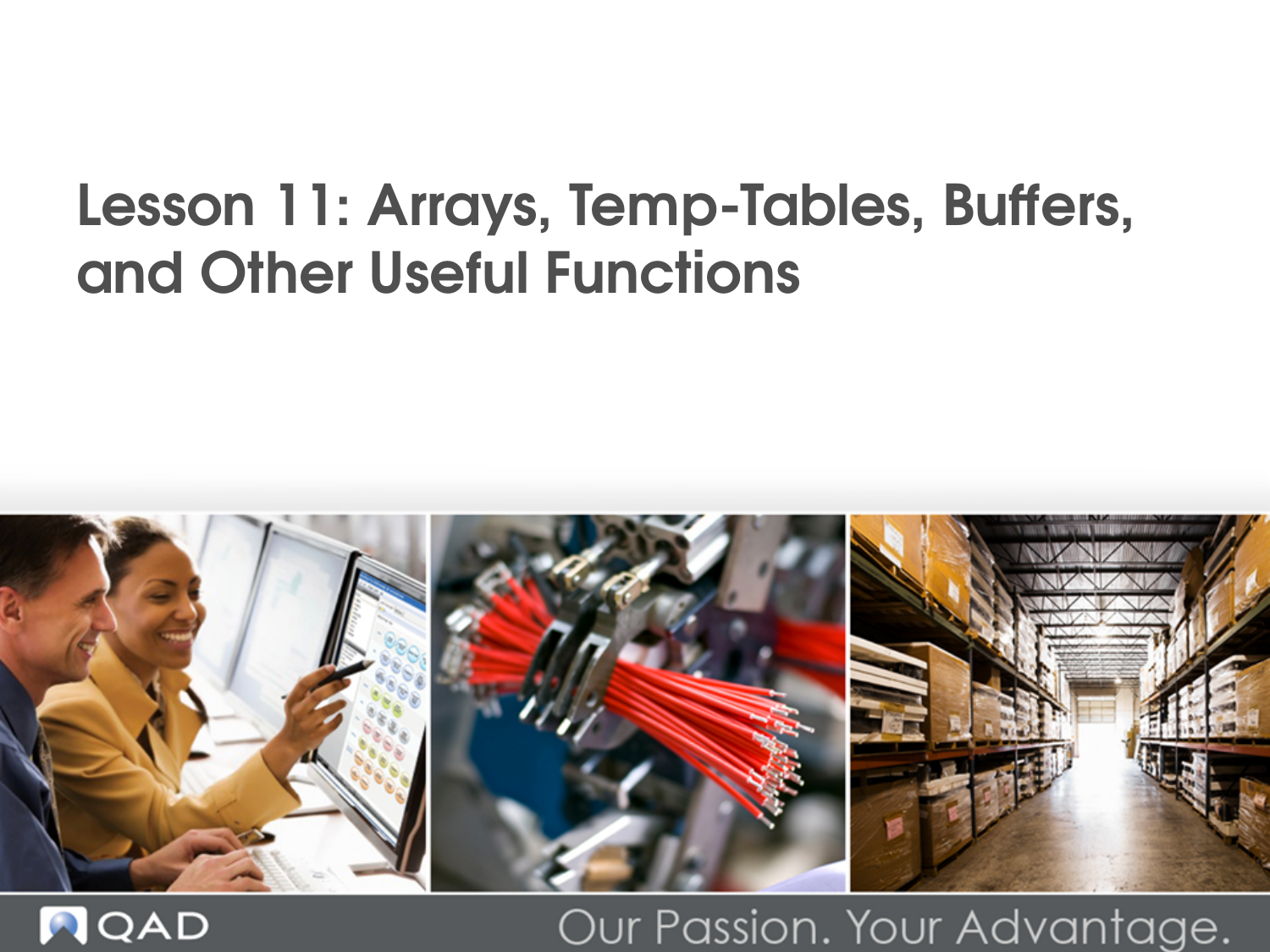

# Lesson 11: Arrays, Temp-Tables, Buffers, and Other Useful Functions